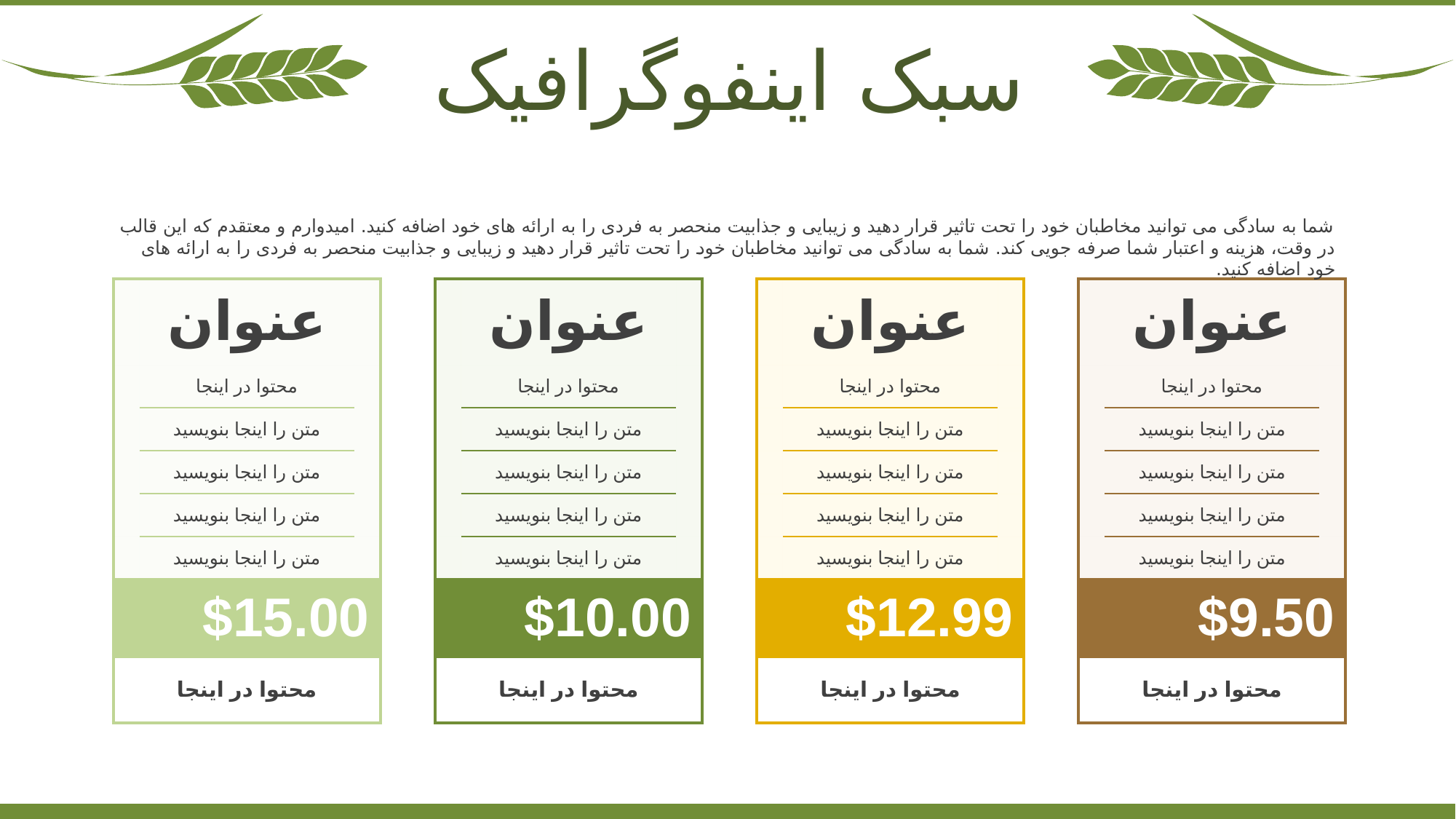

سبک اینفوگرافیک
شما به سادگی می توانید مخاطبان خود را تحت تاثیر قرار دهید و زیبایی و جذابیت منحصر به فردی را به ارائه های خود اضافه کنید. امیدوارم و معتقدم که این قالب در وقت، هزینه و اعتبار شما صرفه جویی کند. شما به سادگی می توانید مخاطبان خود را تحت تاثیر قرار دهید و زیبایی و جذابیت منحصر به فردی را به ارائه های خود اضافه کنید.
|  | عنوان |  |
| --- | --- | --- |
|  | محتوا در اینجا |  |
|  | متن را اینجا بنویسید |  |
|  | متن را اینجا بنویسید |  |
|  | متن را اینجا بنویسید |  |
|  | متن را اینجا بنویسید |  |
| $15.00 |  |  |
| محتوا در اینجا |  |  |
|  | عنوان |  |
| --- | --- | --- |
|  | محتوا در اینجا |  |
|  | متن را اینجا بنویسید |  |
|  | متن را اینجا بنویسید |  |
|  | متن را اینجا بنویسید |  |
|  | متن را اینجا بنویسید |  |
| $10.00 |  |  |
| محتوا در اینجا |  |  |
|  | عنوان |  |
| --- | --- | --- |
|  | محتوا در اینجا |  |
|  | متن را اینجا بنویسید |  |
|  | متن را اینجا بنویسید |  |
|  | متن را اینجا بنویسید |  |
|  | متن را اینجا بنویسید |  |
| $12.99 |  |  |
| محتوا در اینجا |  |  |
|  | عنوان |  |
| --- | --- | --- |
|  | محتوا در اینجا |  |
|  | متن را اینجا بنویسید |  |
|  | متن را اینجا بنویسید |  |
|  | متن را اینجا بنویسید |  |
|  | متن را اینجا بنویسید |  |
| $9.50 |  |  |
| محتوا در اینجا |  |  |